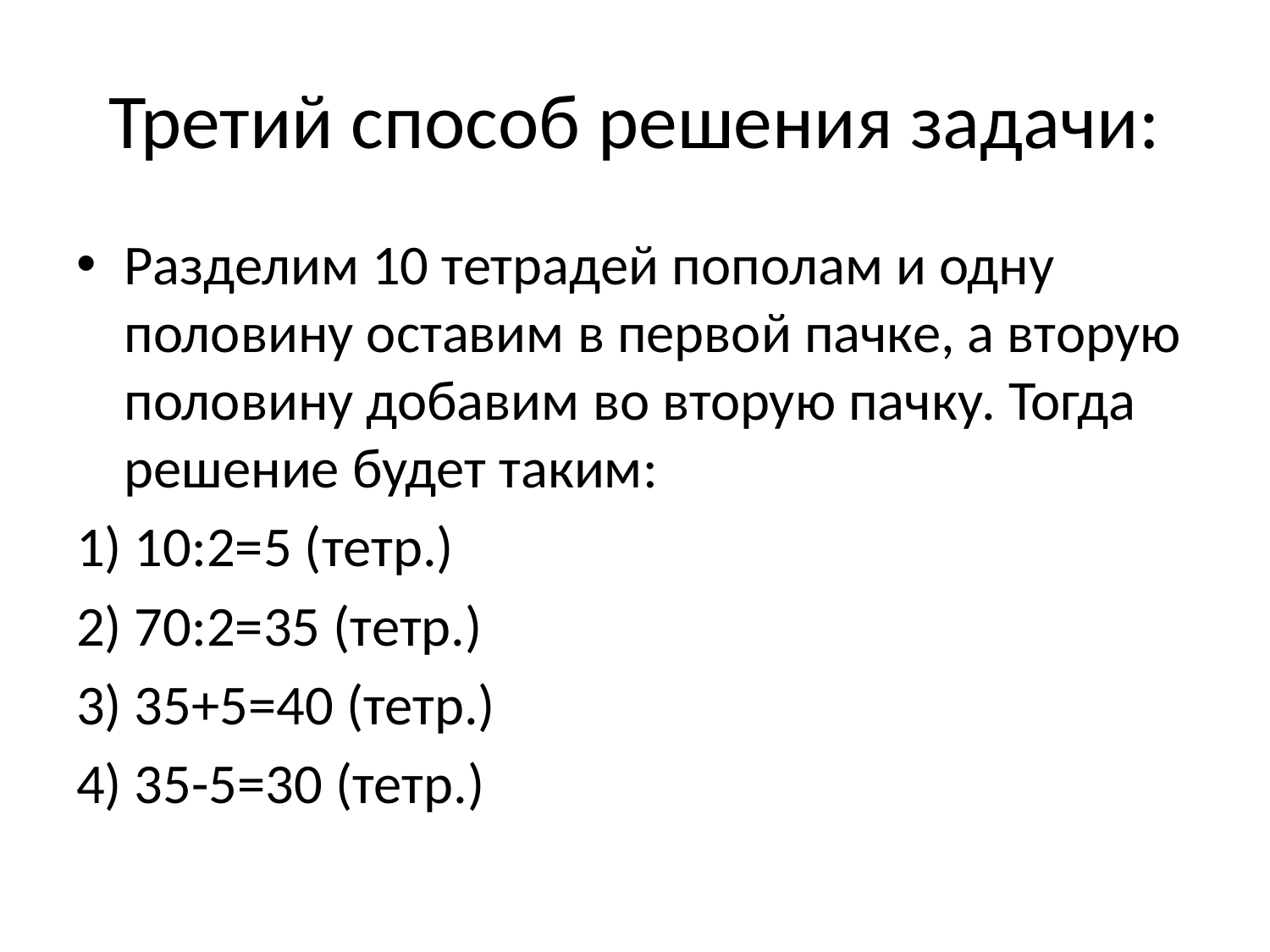

# Третий способ решения задачи:
Разделим 10 тетрадей пополам и одну половину оставим в первой пачке, а вторую половину добавим во вторую пачку. Тогда решение будет таким:
1) 10:2=5 (тетр.)
2) 70:2=35 (тетр.)
3) 35+5=40 (тетр.)
4) 35-5=30 (тетр.)